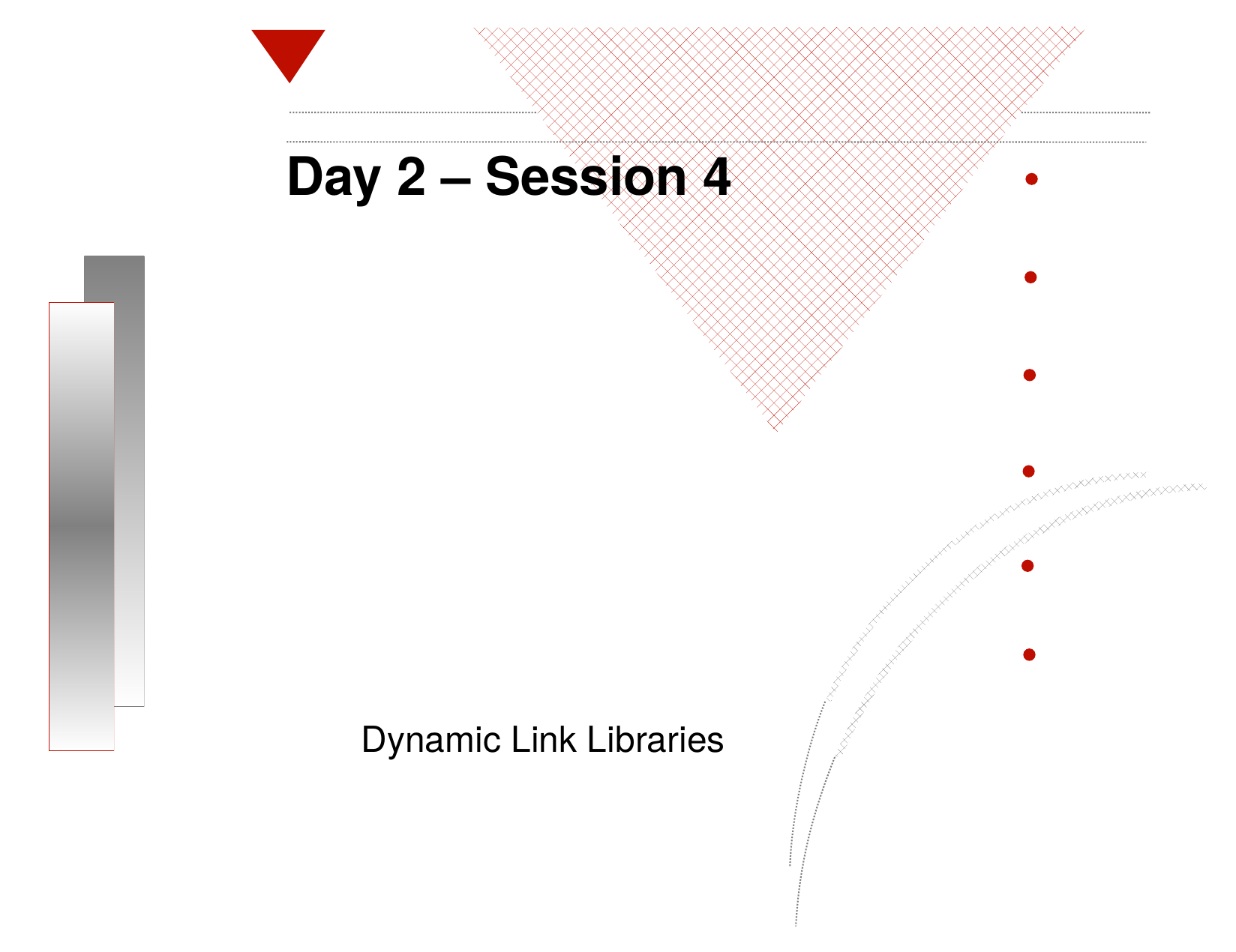

Day 2 – Session 4

Dynamic Link Libraries